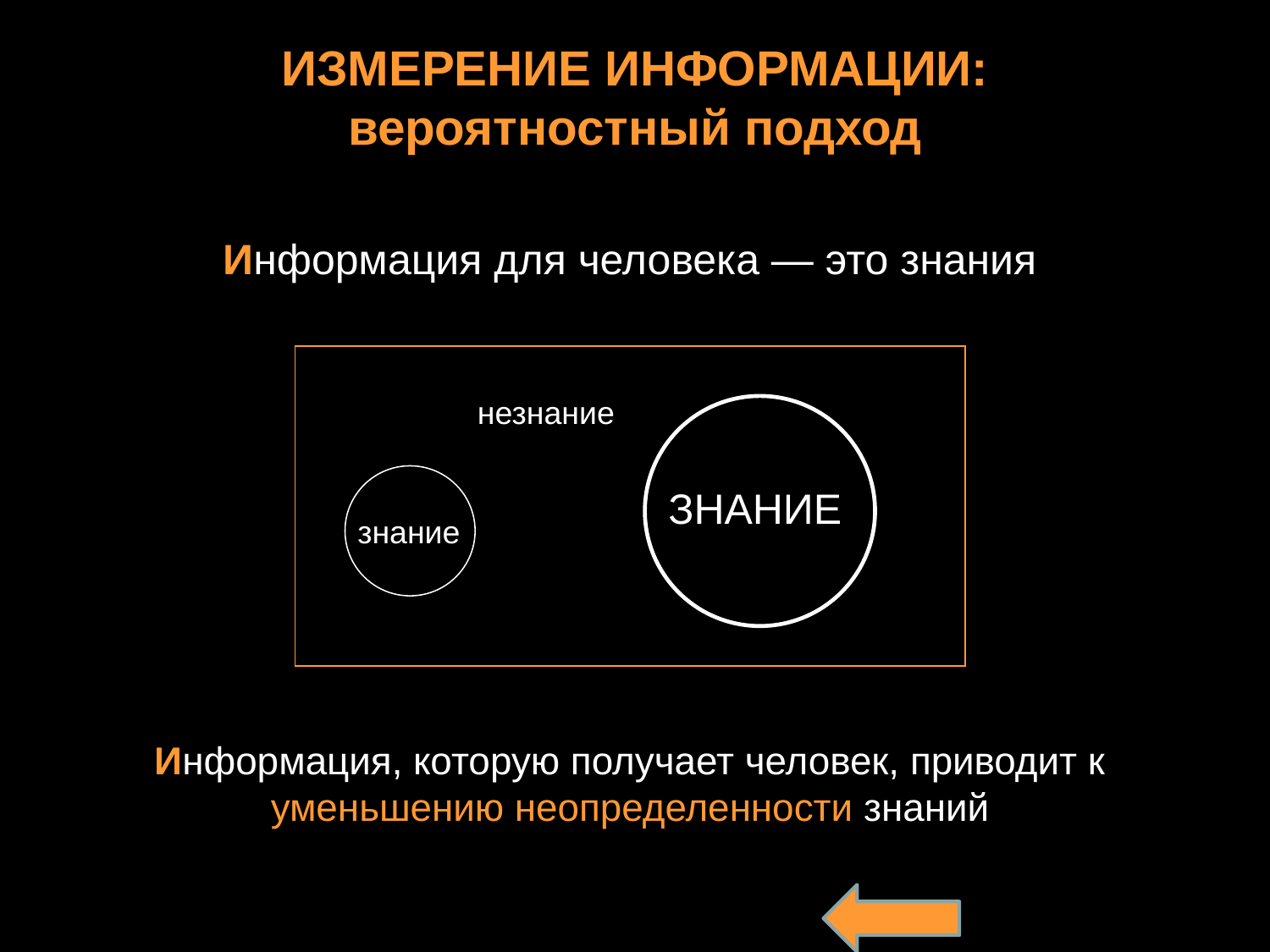

# ИЗМЕРЕНИЕ ИНФОРМАЦИИ: вероятностный подход

Информация для человека — это знания

незнание

ЗНАНИЕ
знание
Информация, которую получает человек, приводит к уменьшению неопределенности знаний